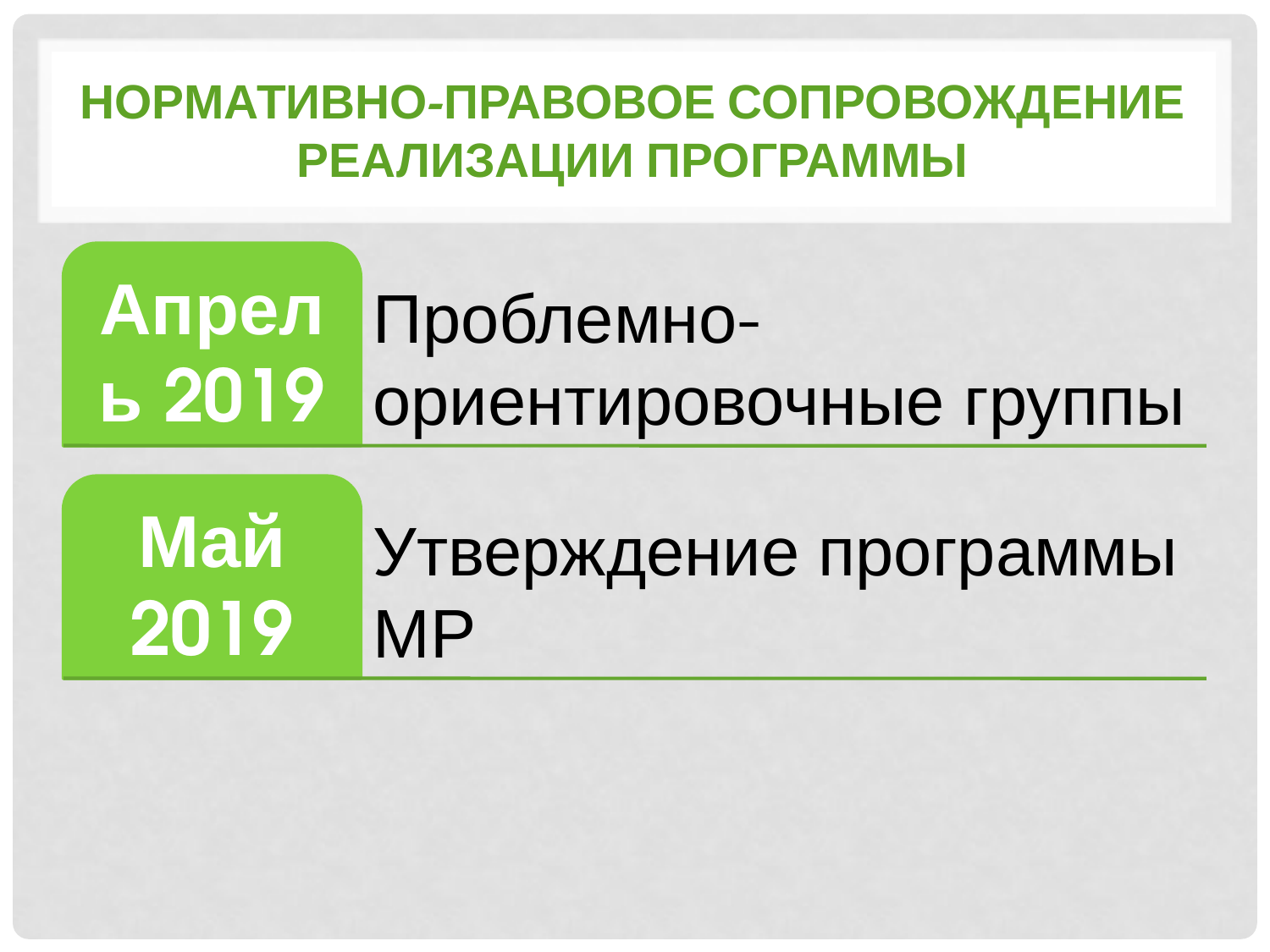

# Нормативно-правовое сопровождение реализации программы
Май 2019
Утверждение программы МР